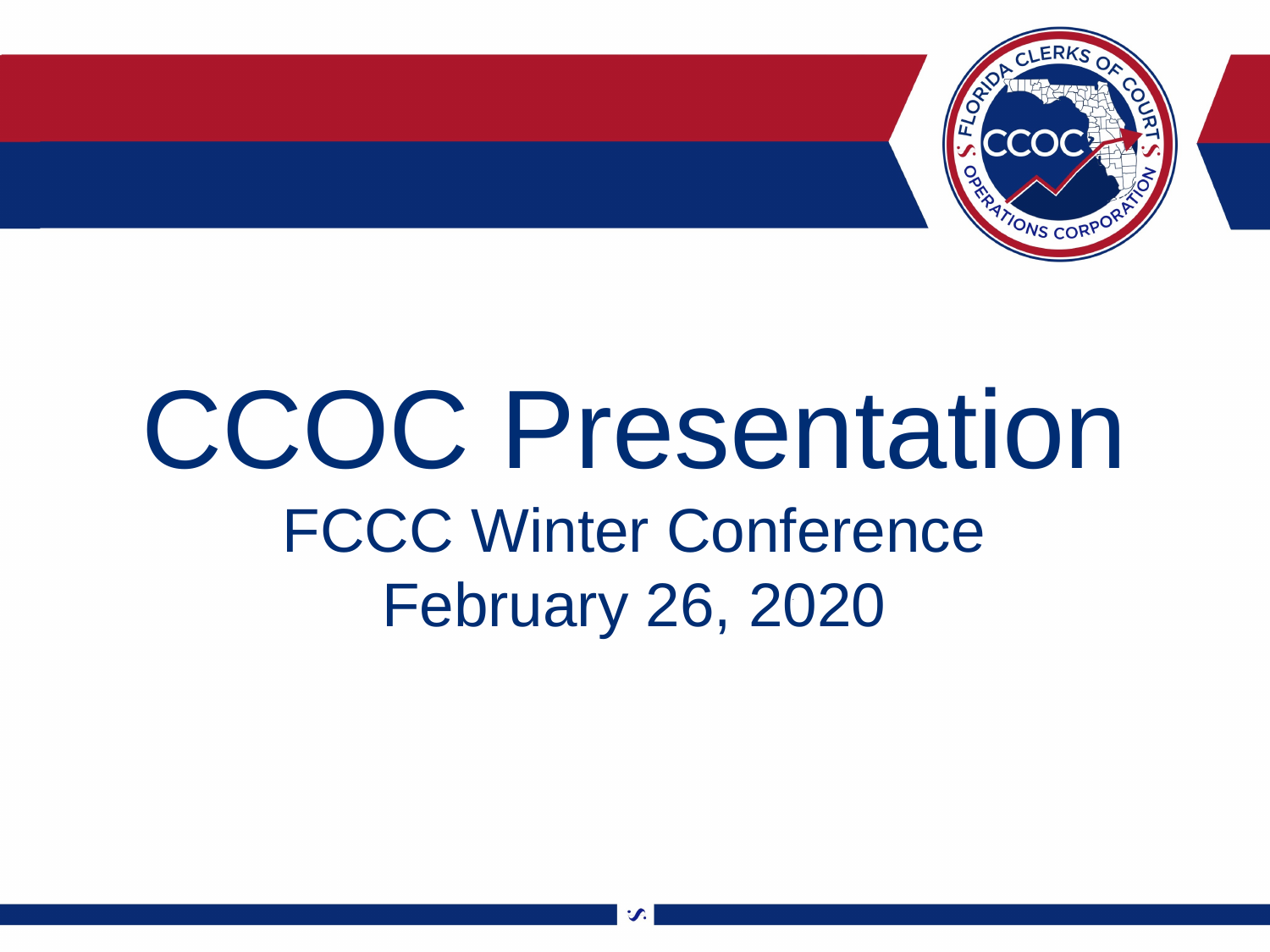

# CCOC Presentation FCCC Winter Conference February 26, 2020